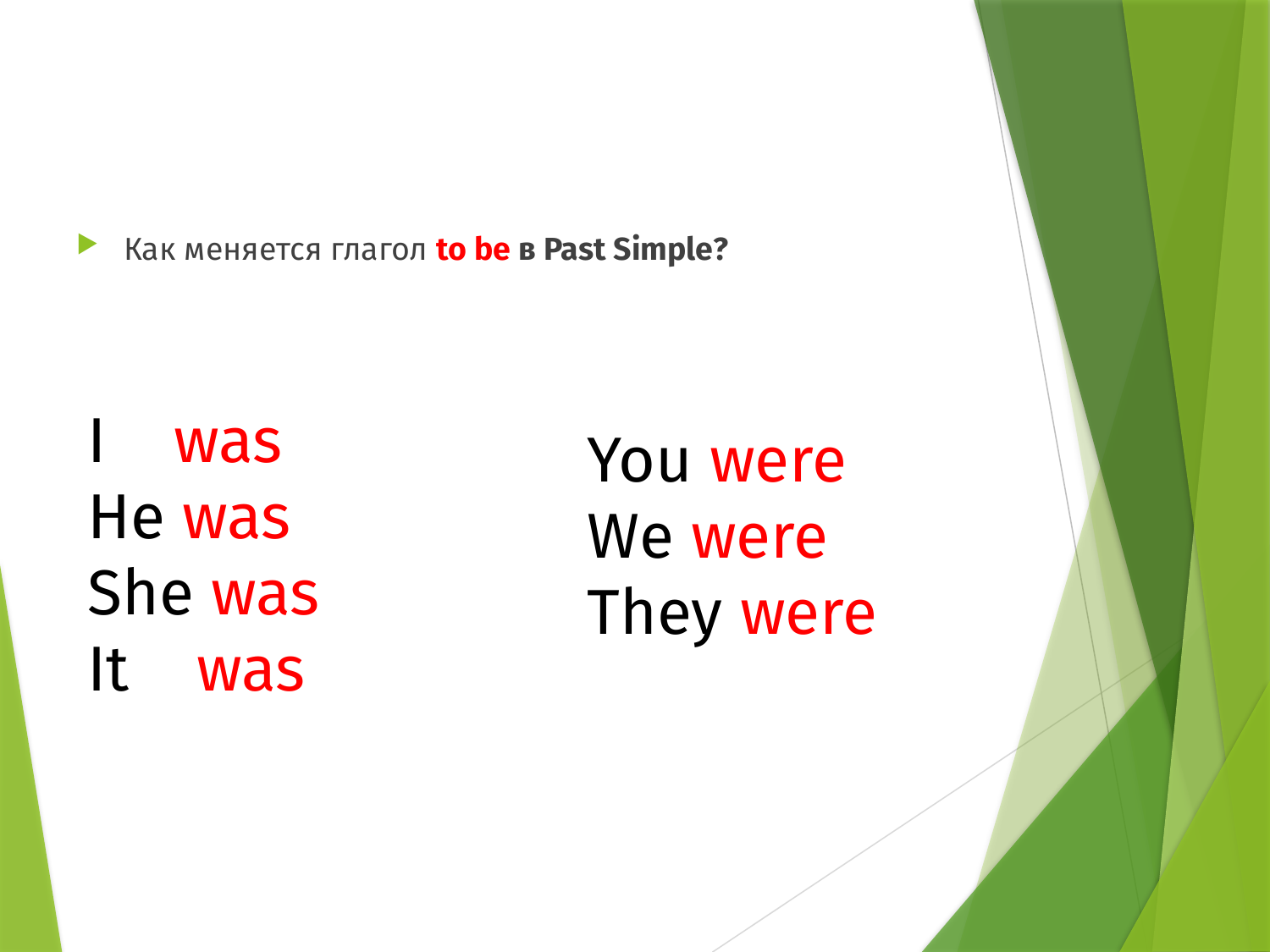

#
Как меняется глагол to be в Past Simple?

I    was
He was
She was
It    was
You were
We were
They were